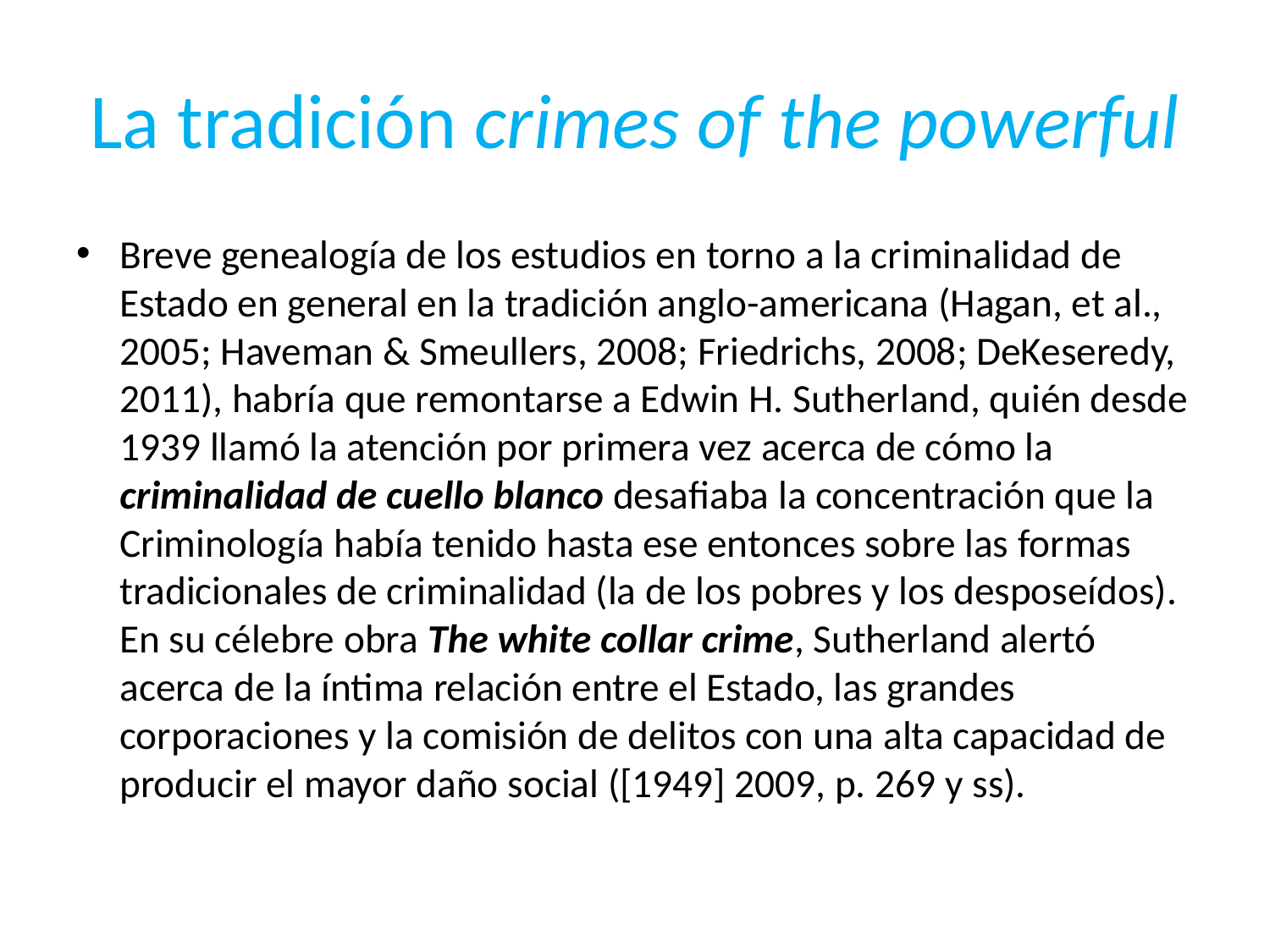

# La tradición crimes of the powerful
Breve genealogía de los estudios en torno a la criminalidad de Estado en general en la tradición anglo-americana (Hagan, et al., 2005; Haveman & Smeullers, 2008; Friedrichs, 2008; DeKeseredy, 2011), habría que remontarse a Edwin H. Sutherland, quién desde 1939 llamó la atención por primera vez acerca de cómo la criminalidad de cuello blanco desafiaba la concentración que la Criminología había tenido hasta ese entonces sobre las formas tradicionales de criminalidad (la de los pobres y los desposeídos). En su célebre obra The white collar crime, Sutherland alertó acerca de la íntima relación entre el Estado, las grandes corporaciones y la comisión de delitos con una alta capacidad de producir el mayor daño social ([1949] 2009, p. 269 y ss).